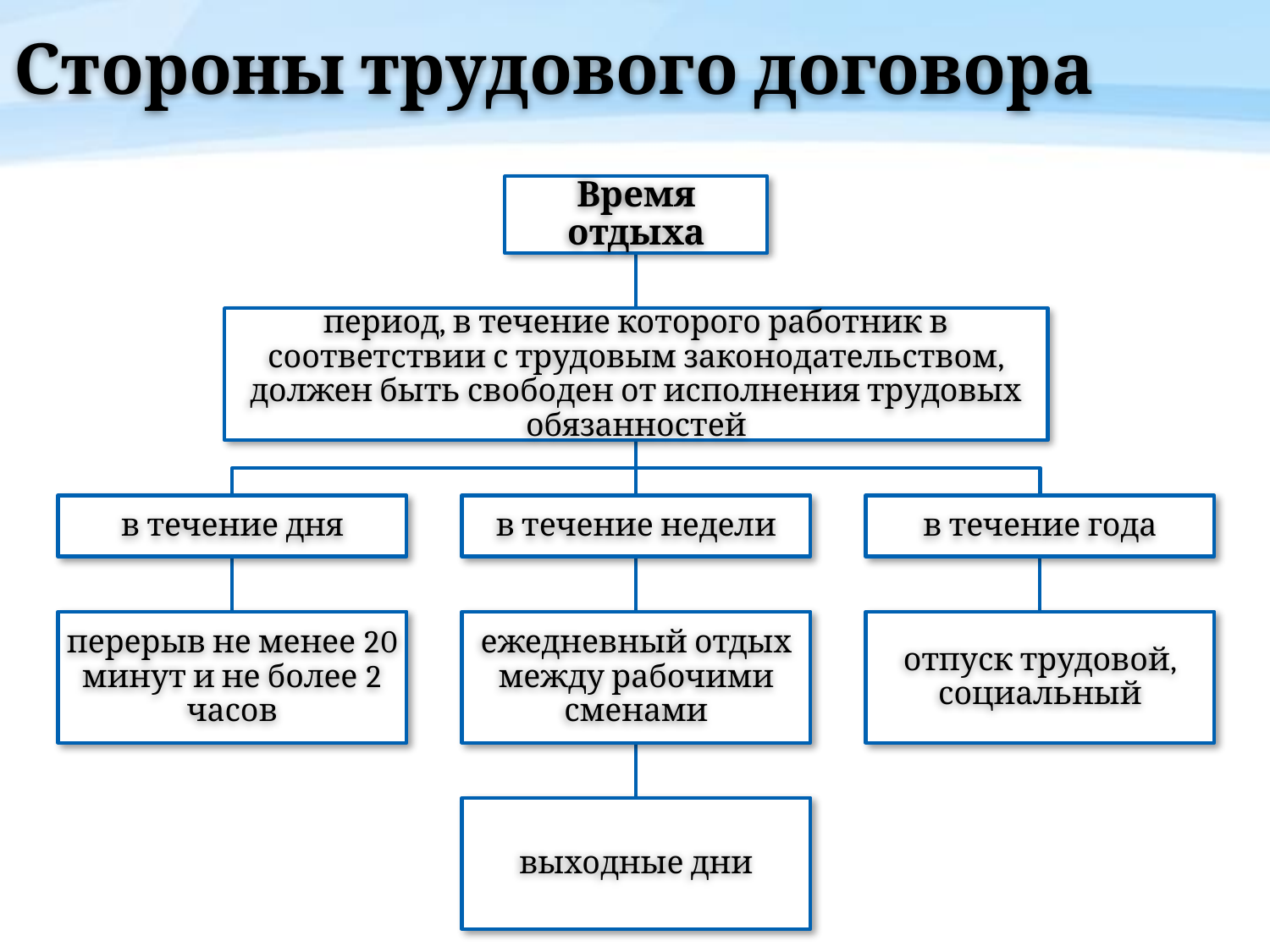

# Стороны трудового договора

Время отдыха

период, в течение которого работник в соответствии с трудовым законодательством, должен быть свободен от исполнения трудовых обязанностей

в течение дня

в течение недели

в течение года

перерыв не менее 20 минут и не более 2 часов

ежедневный отдых между рабочими сменами

отпуск трудовой, социальный

выходные дни